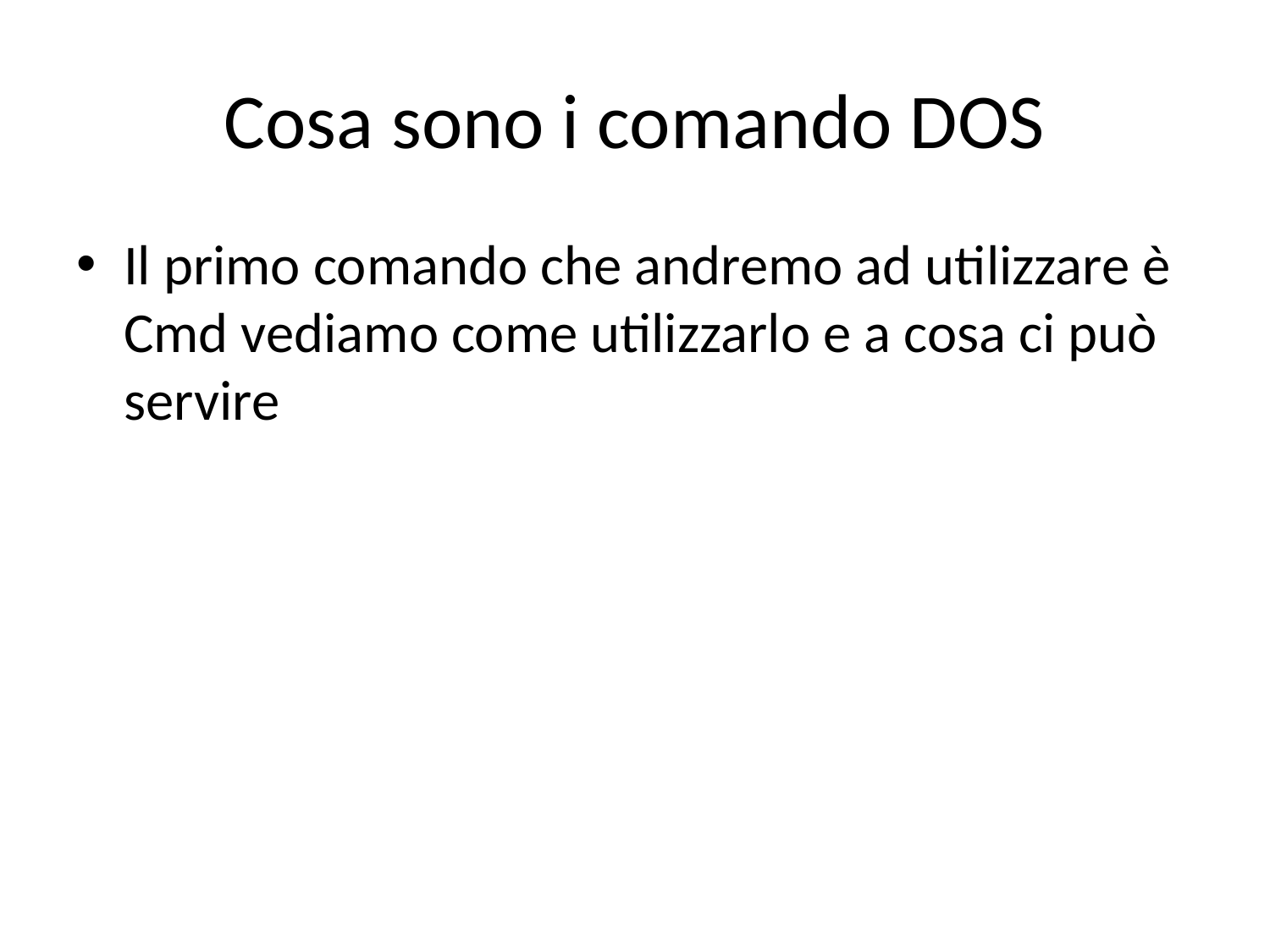

# Cosa sono i comando DOS
Il primo comando che andremo ad utilizzare è Cmd vediamo come utilizzarlo e a cosa ci può servire